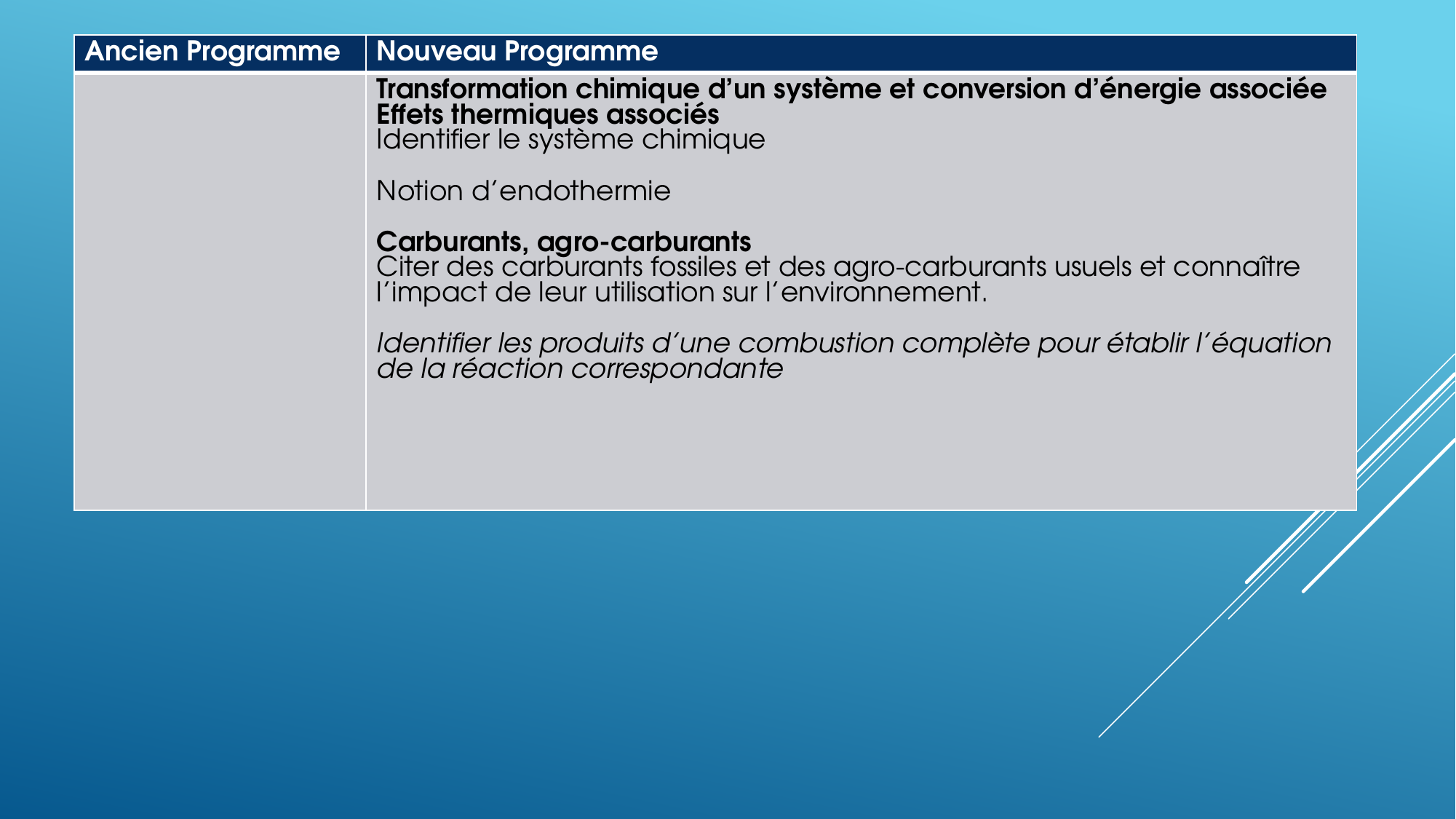

| Ancien Programme | Nouveau Programme |
| --- | --- |
|  | Transformation chimique d’un système et conversion d’énergie associée Effets thermiques associés Identifier le système chimique Notion d’endothermie Carburants, agro-carburants Citer des carburants fossiles et des agro-carburants usuels et connaître l’impact de leur utilisation sur l’environnement. Identifier les produits d’une combustion complète pour établir l’équation de la réaction correspondante |